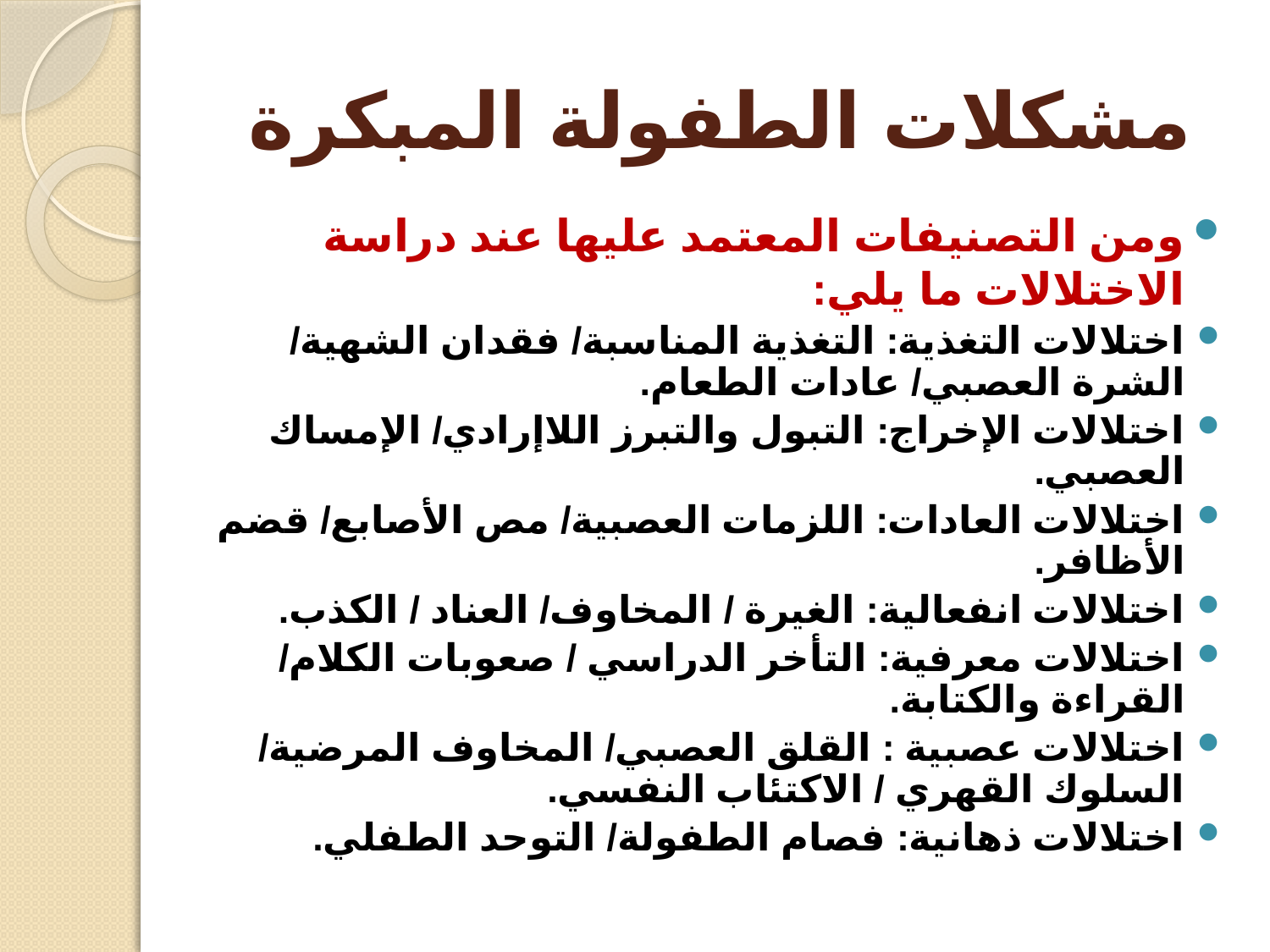

# مشكلات الطفولة المبكرة
ومن التصنيفات المعتمد عليها عند دراسة الاختلالات ما يلي:
اختلالات التغذية: التغذية المناسبة/ فقدان الشهية/ الشرة العصبي/ عادات الطعام.
اختلالات الإخراج: التبول والتبرز اللاإرادي/ الإمساك العصبي.
اختلالات العادات: اللزمات العصبية/ مص الأصابع/ قضم الأظافر.
اختلالات انفعالية: الغيرة / المخاوف/ العناد / الكذب.
اختلالات معرفية: التأخر الدراسي / صعوبات الكلام/ القراءة والكتابة.
اختلالات عصبية : القلق العصبي/ المخاوف المرضية/ السلوك القهري / الاكتئاب النفسي.
اختلالات ذهانية: فصام الطفولة/ التوحد الطفلي.